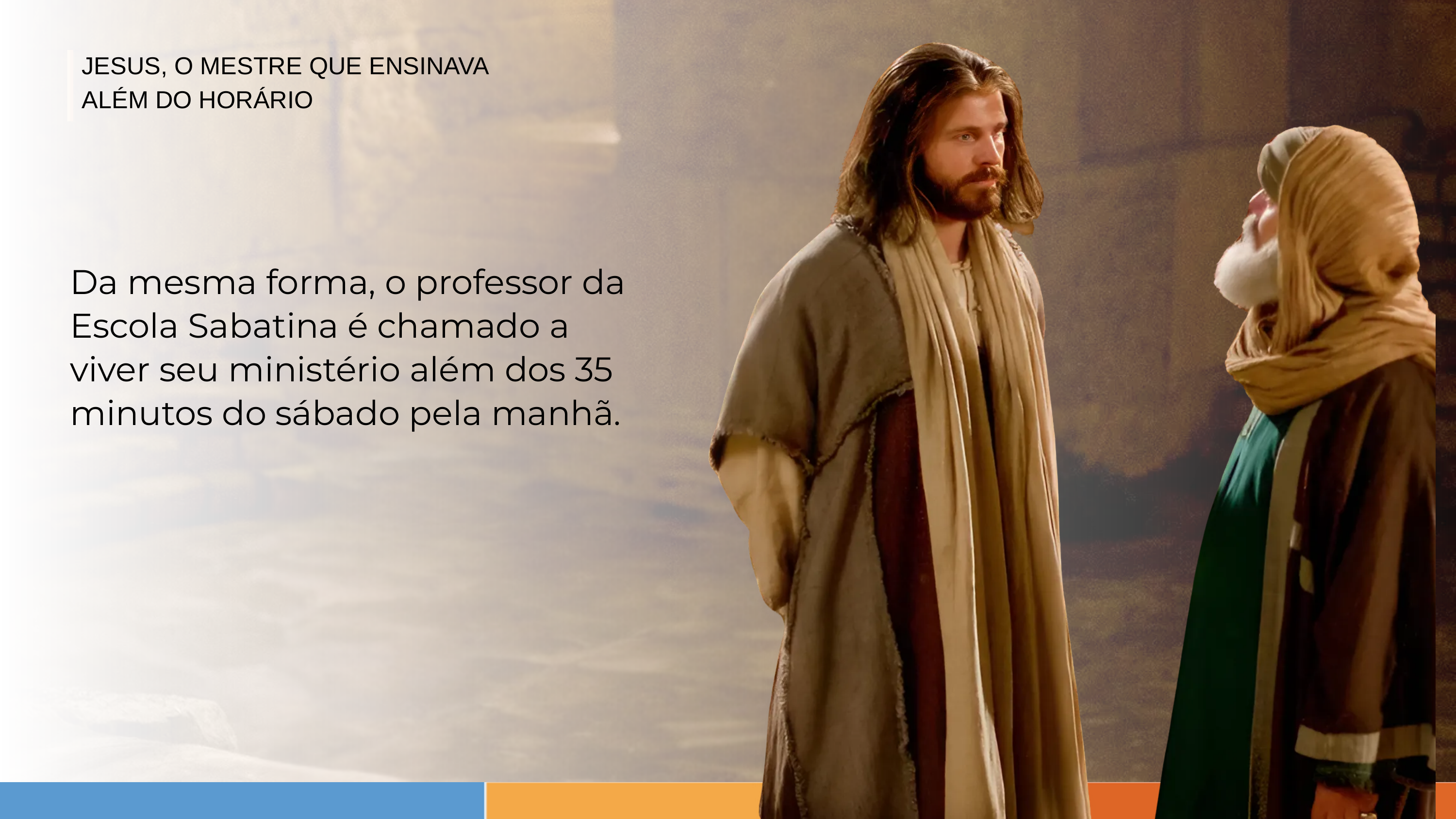

JESUS, O MESTRE QUE ENSINAVA
ALÉM DO HORÁRIO

Da mesma forma, o professor da Escola Sabatina é chamado a viver seu ministério além dos 35 minutos do sábado pela manhã.